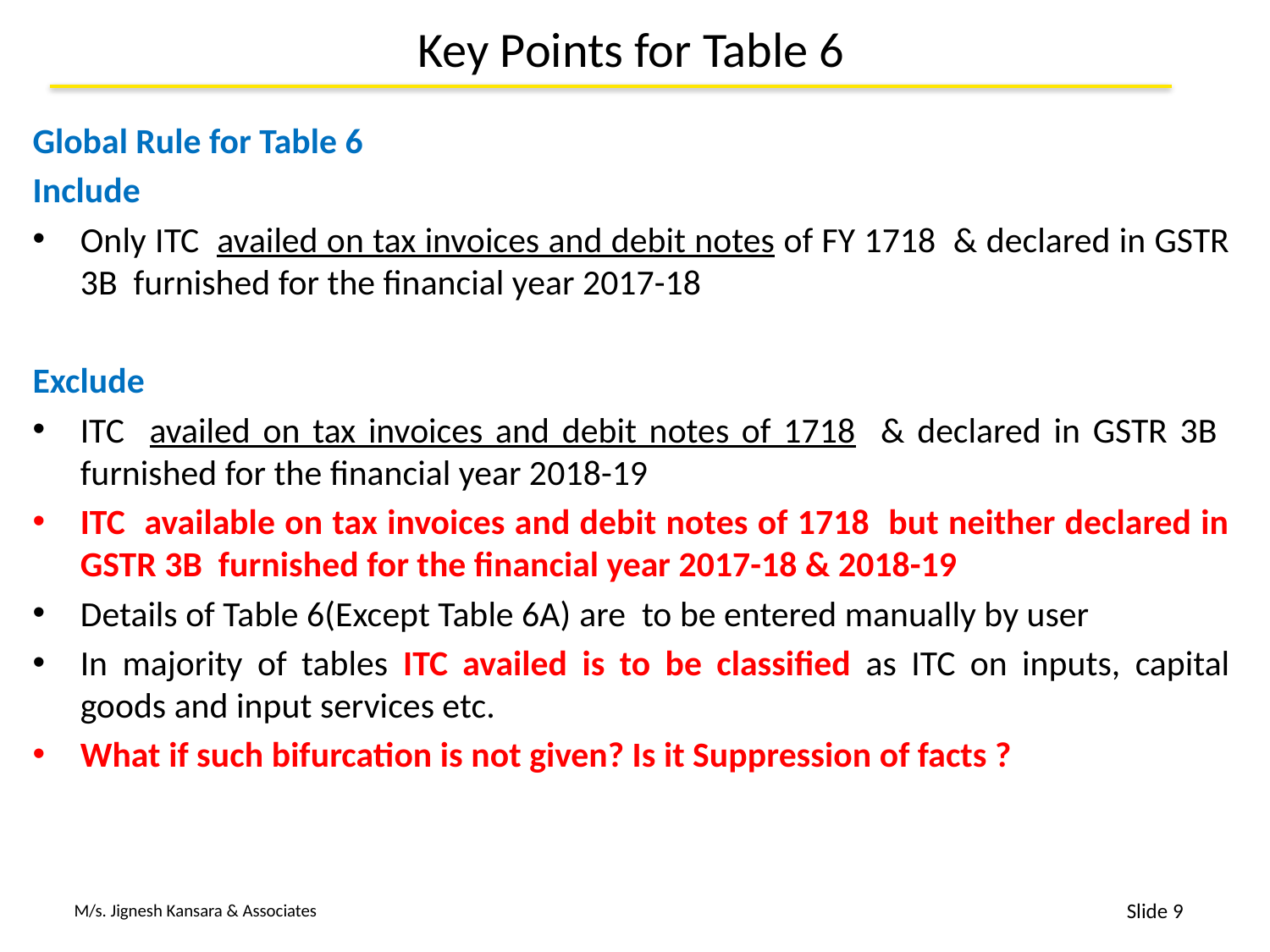

# Key Points for Table 6
Global Rule for Table 6
Include
Only ITC  availed on tax invoices and debit notes of FY 1718  & declared in GSTR 3B  furnished for the financial year 2017-18

Exclude
ITC  availed on tax invoices and debit notes of 1718  & declared in GSTR 3B  furnished for the financial year 2018-19
ITC  available on tax invoices and debit notes of 1718  but neither declared in GSTR 3B  furnished for the financial year 2017-18 & 2018-19
Details of Table 6(Except Table 6A) are  to be entered manually by user
In majority of tables ITC availed is to be classified as ITC on inputs, capital goods and input services etc.
What if such bifurcation is not given? Is it Suppression of facts ?

9